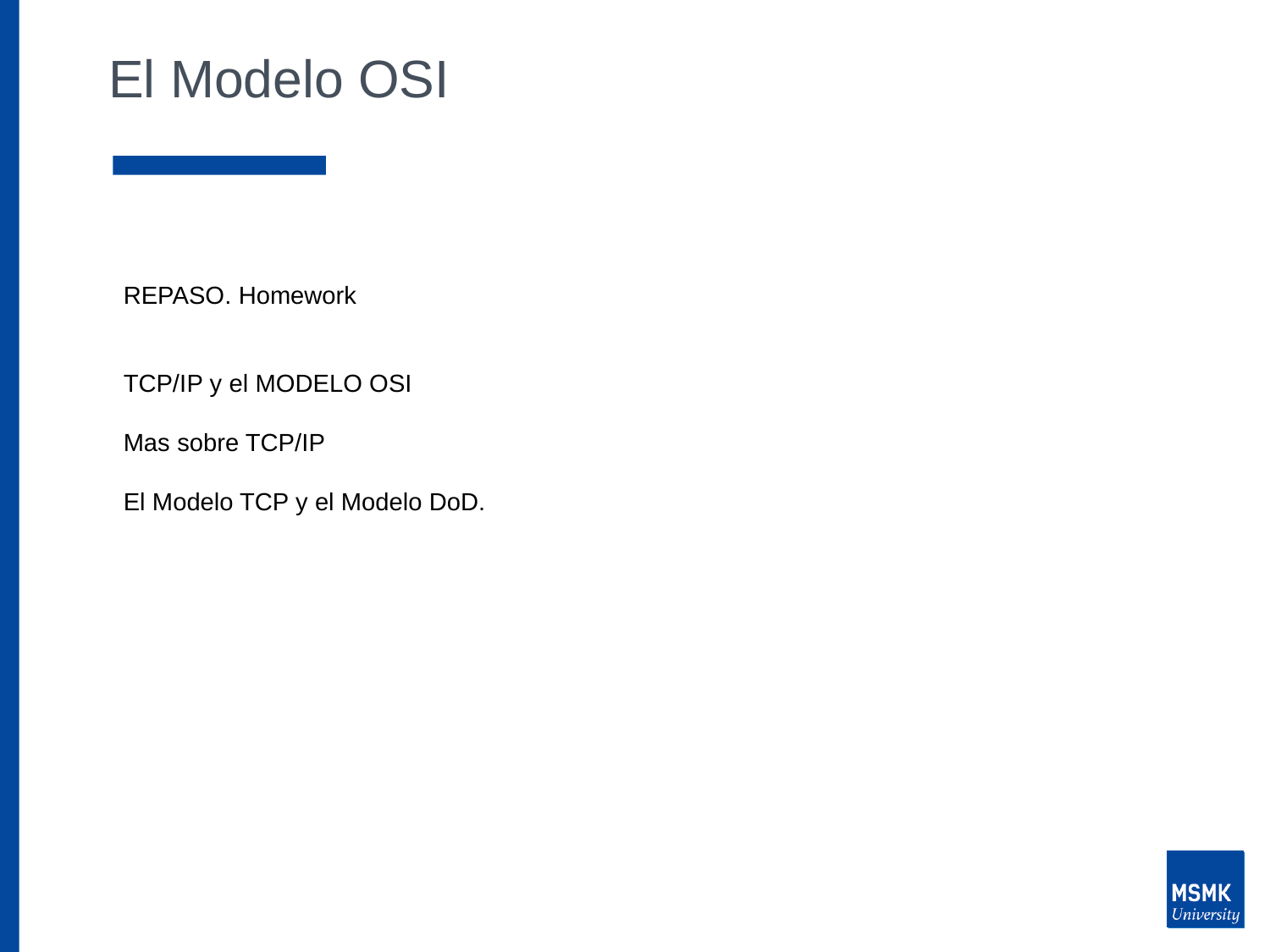

# El Modelo OSI

REPASO. Homework

TCP/IP y el MODELO OSI

Mas sobre TCP/IP

El Modelo TCP y el Modelo DoD.